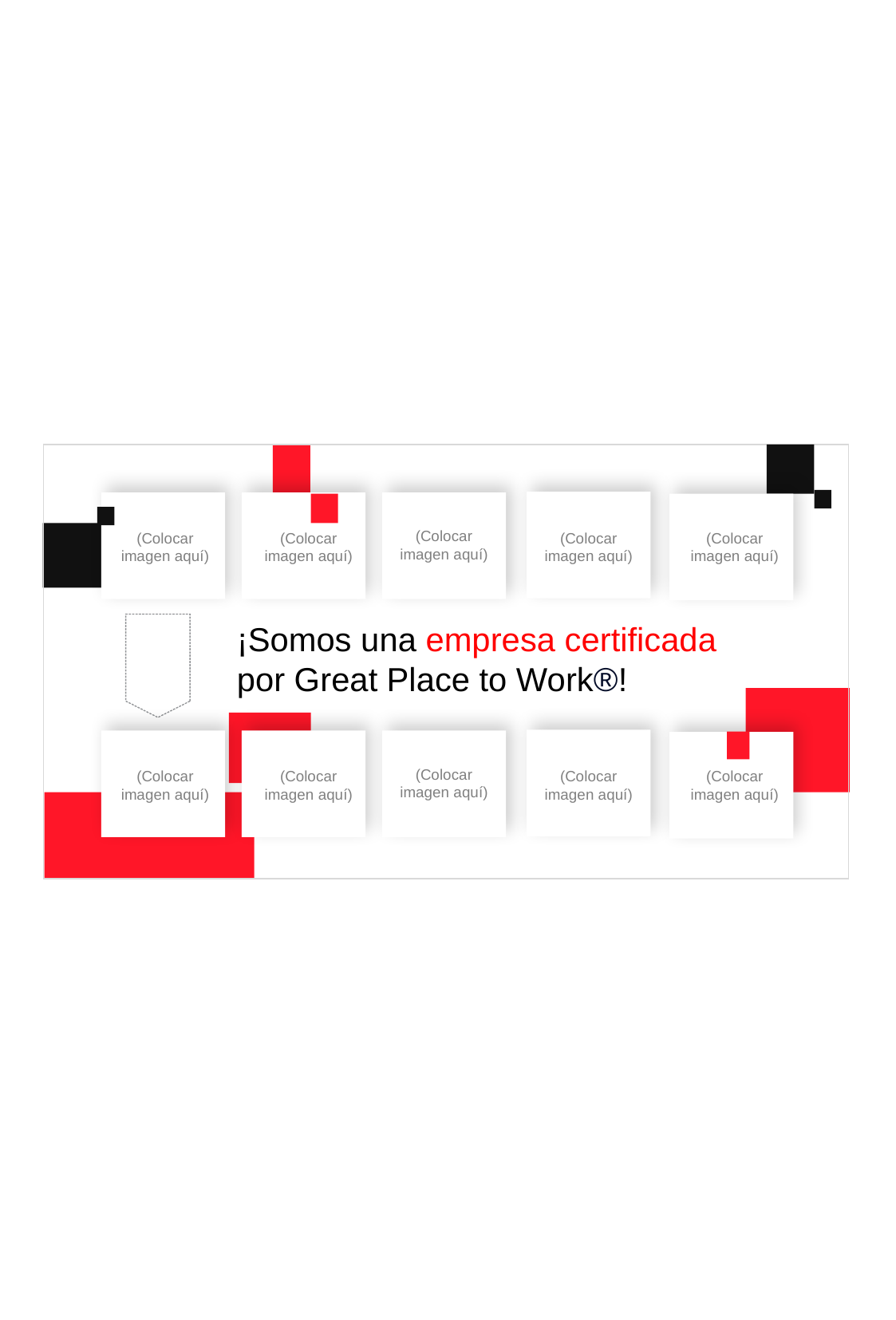

(Colocar imagen aquí)
(Colocar imagen aquí)
(Colocar imagen aquí)
(Colocar imagen aquí)
(Colocar imagen aquí)
¡Somos una empresa certificada por Great Place to Work®!

(Colocar imagen aquí)
(Colocar imagen aquí)
(Colocar imagen aquí)
(Colocar imagen aquí)
(Colocar imagen aquí)